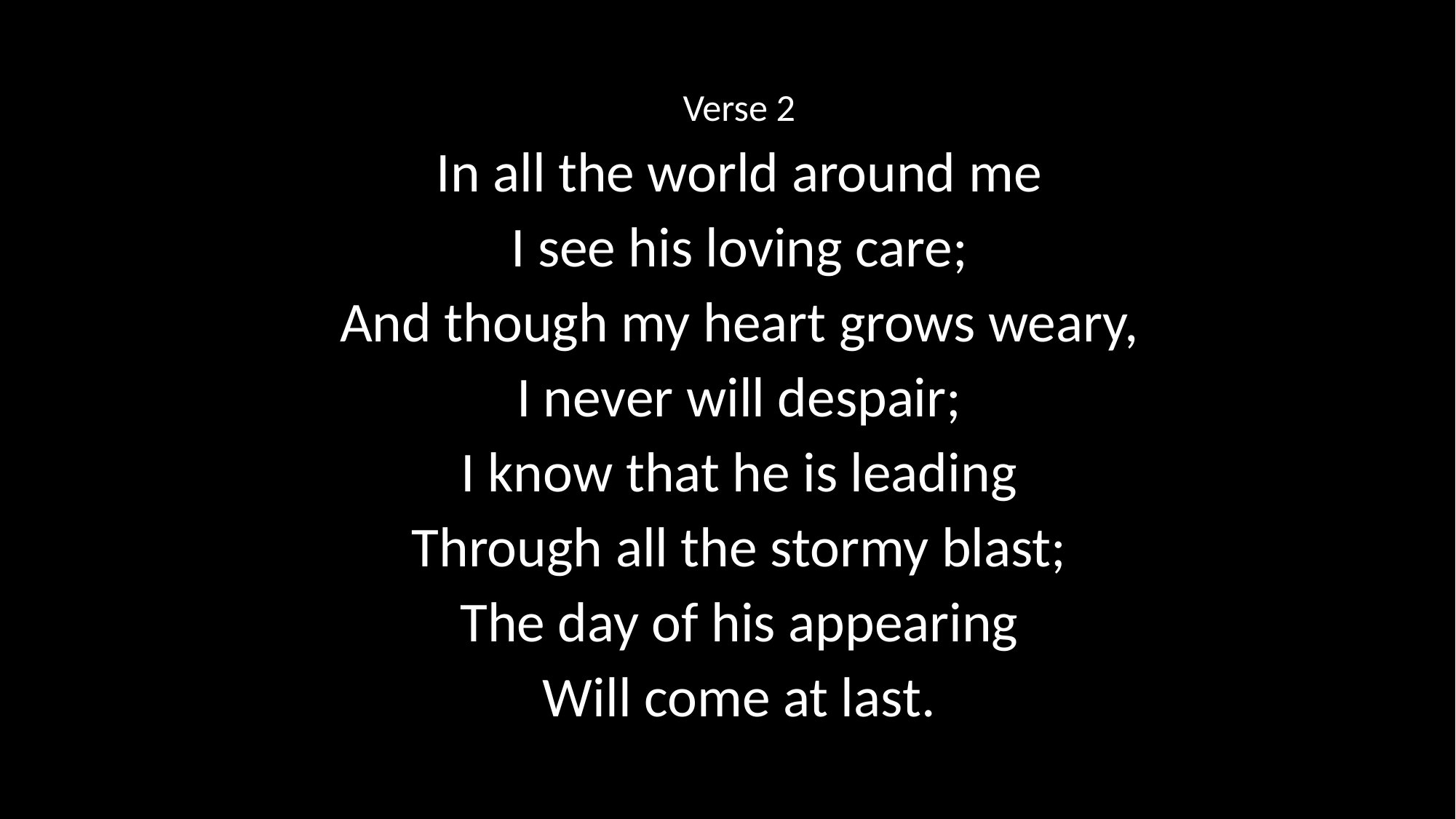

Verse 2
In all the world around me
I see his loving care;
And though my heart grows weary,
I never will despair;
I know that he is leading
Through all the stormy blast;
The day of his appearing
Will come at last.